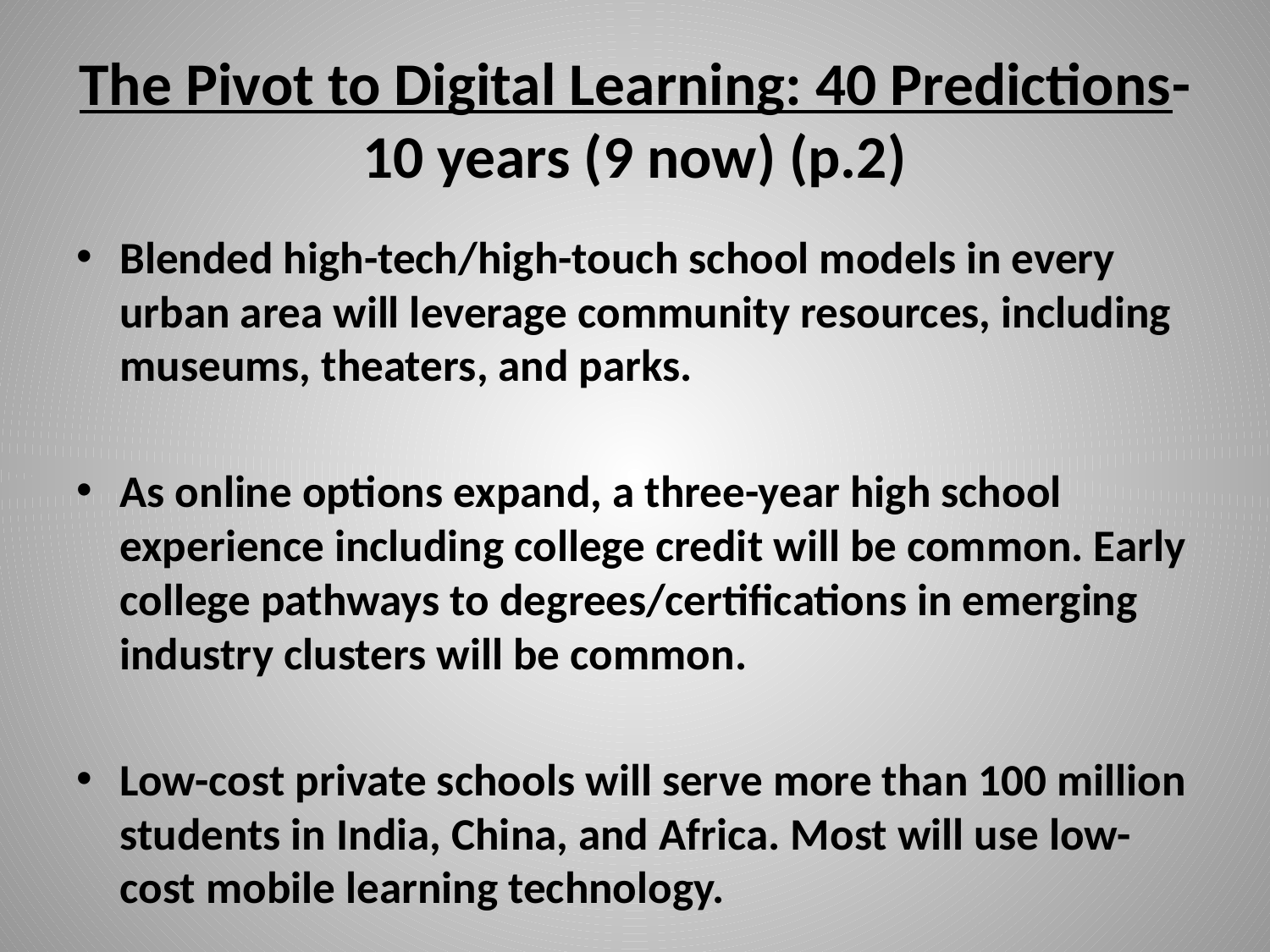

# The Pivot to Digital Learning: 40 Predictions-10 years (9 now) (p.2)
Blended high-tech/high-touch school models in every urban area will leverage community resources, including museums, theaters, and parks.

As online options expand, a three-year high school experience including college credit will be common. Early college pathways to degrees/certifications in emerging industry clusters will be common.

Low-cost private schools will serve more than 100 million students in India, China, and Africa. Most will use low-cost mobile learning technology.